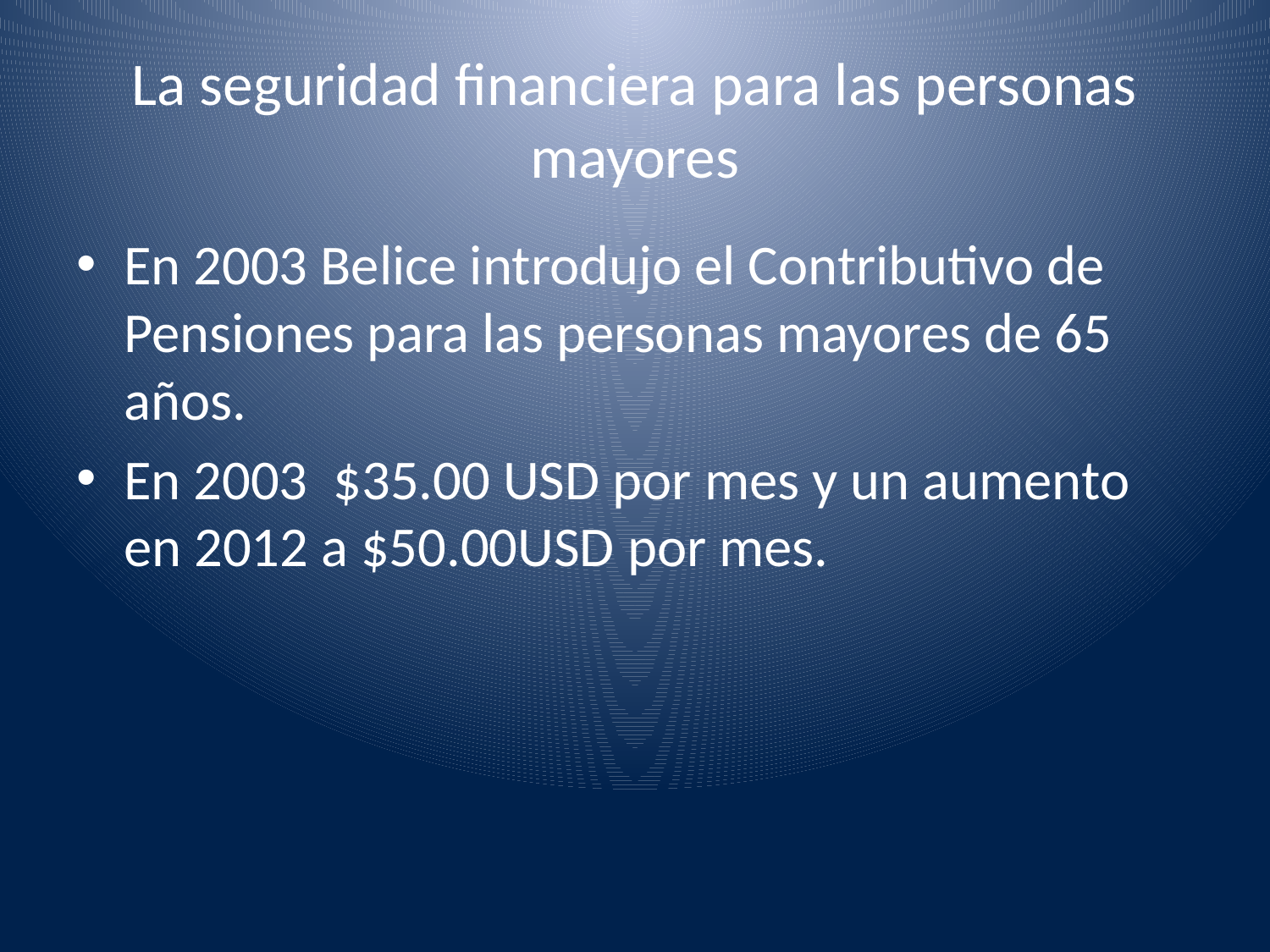

# La seguridad financiera para las personas mayores
En 2003 Belice introdujo el Contributivo de Pensiones para las personas mayores de 65 años.
En 2003  $35.00 USD por mes y un aumento en 2012 a $50.00USD por mes.